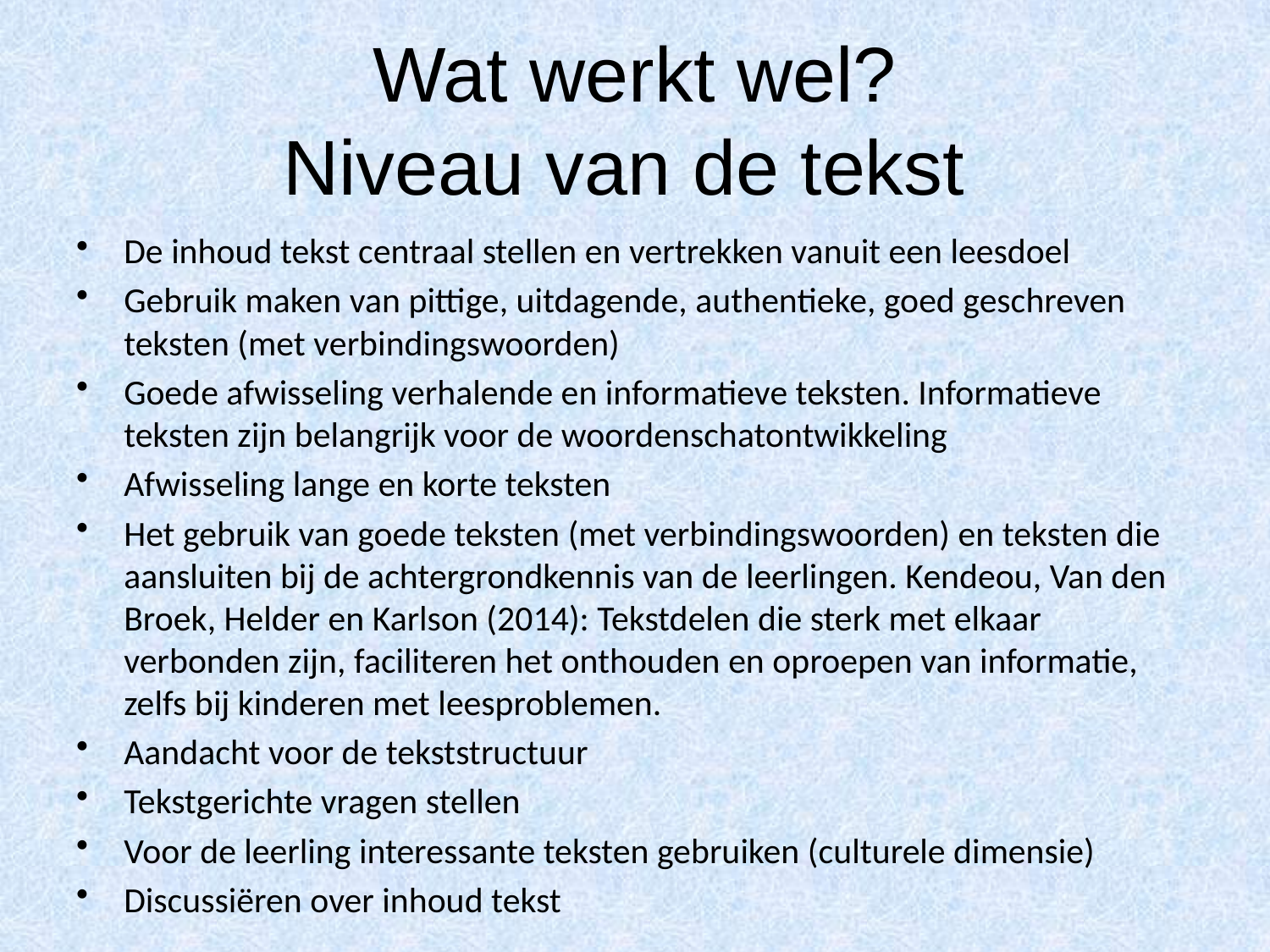

# Wat werkt wel? Niveau van de tekst
De inhoud tekst centraal stellen en vertrekken vanuit een leesdoel
Gebruik maken van pittige, uitdagende, authentieke, goed geschreven teksten (met verbindingswoorden)
Goede afwisseling verhalende en informatieve teksten. Informatieve teksten zijn belangrijk voor de woordenschatontwikkeling
Afwisseling lange en korte teksten
Het gebruik van goede teksten (met verbindingswoorden) en teksten die aansluiten bij de achtergrondkennis van de leerlingen. Kendeou, Van den Broek, Helder en Karlson (2014): Tekstdelen die sterk met elkaar verbonden zijn, faciliteren het onthouden en oproepen van informatie, zelfs bij kinderen met leesproblemen.
Aandacht voor de tekststructuur
Tekstgerichte vragen stellen
Voor de leerling interessante teksten gebruiken (culturele dimensie)
Discussiëren over inhoud tekst